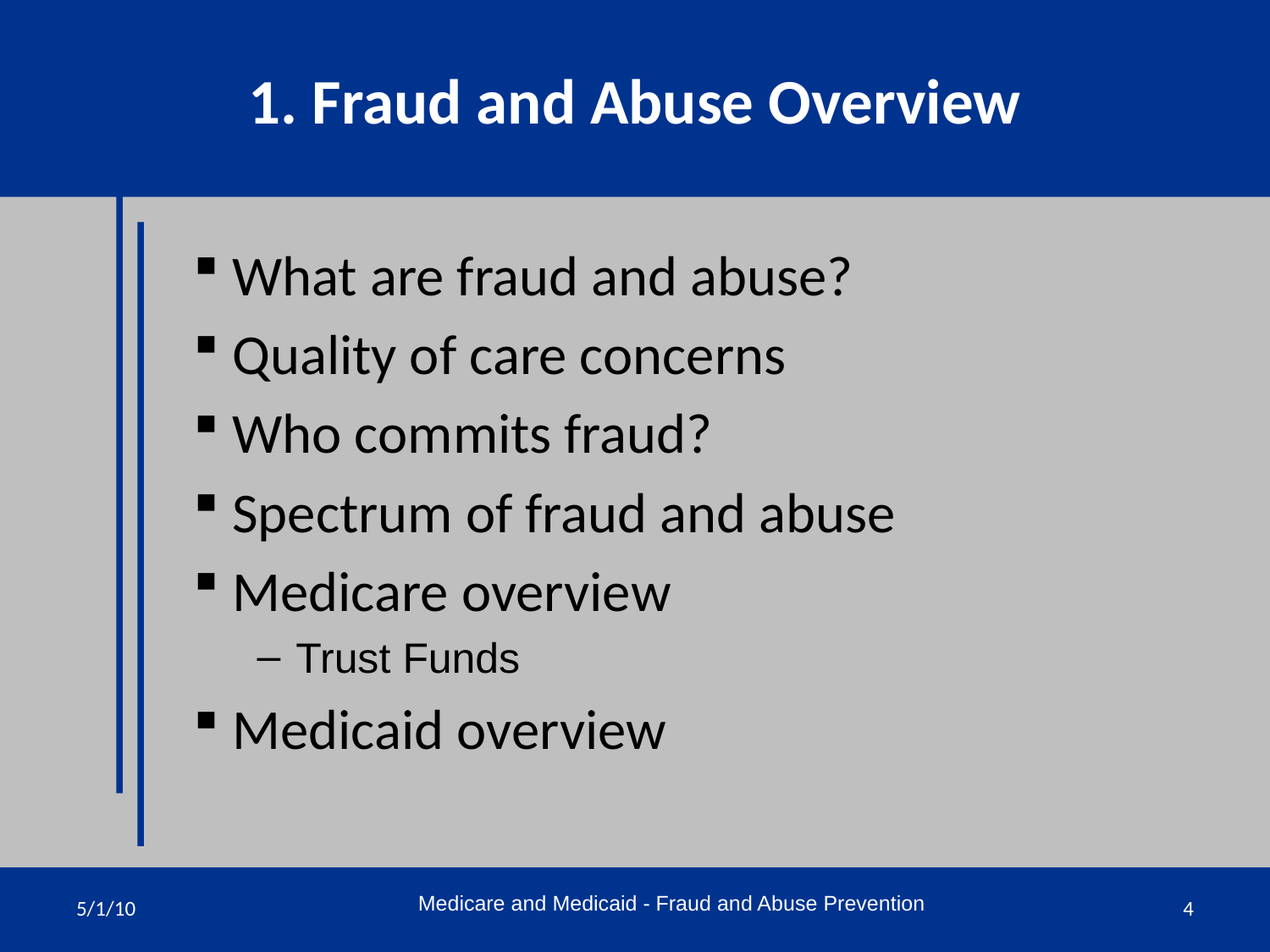

1. Fraud and Abuse Overview
What are fraud and abuse?
Quality of care concerns
Who commits fraud?
Spectrum of fraud and abuse
Medicare overview
Trust Funds
Medicaid overview

Medicare and Medicaid - Fraud and Abuse Prevention
5/1/10
4